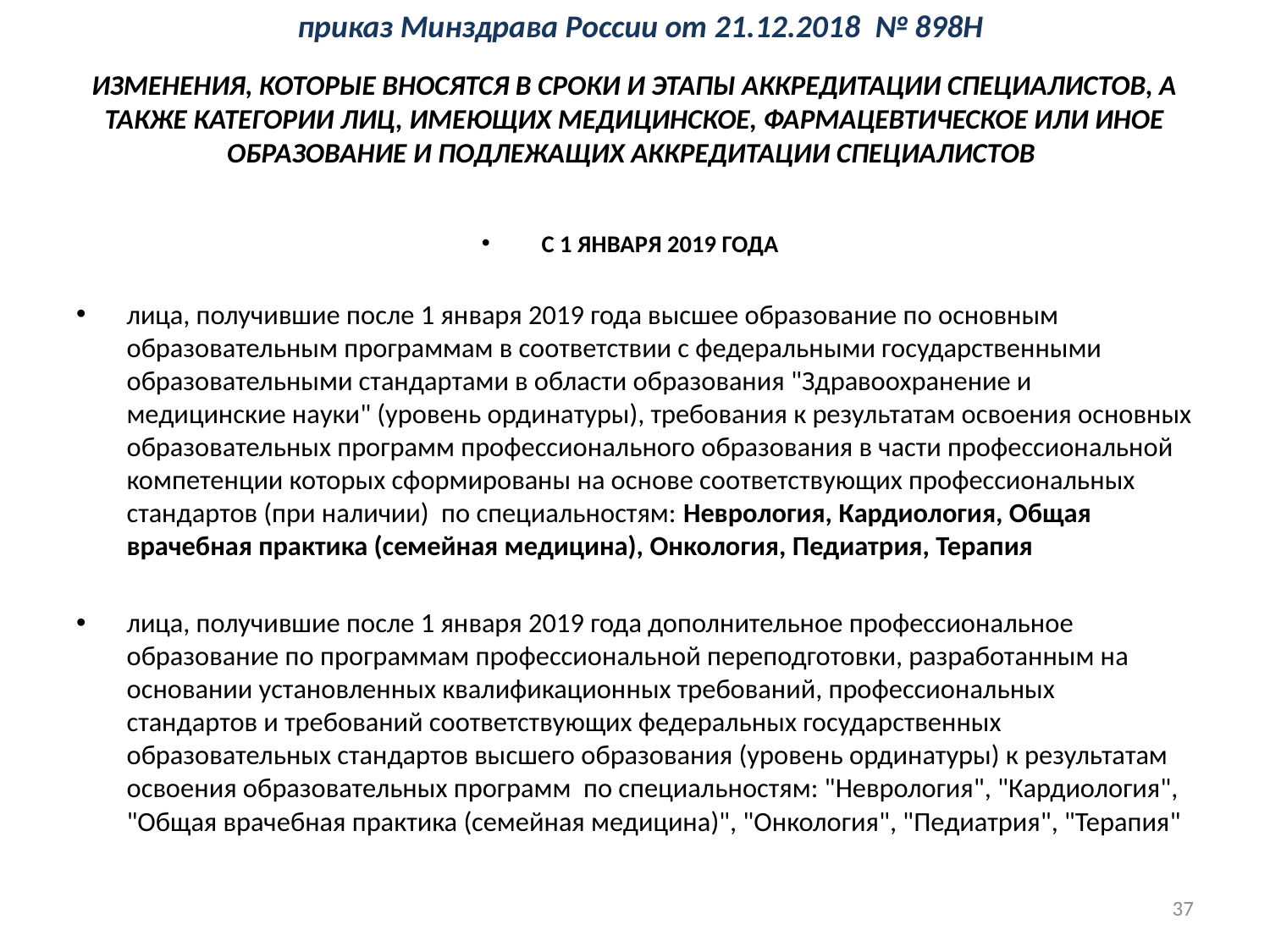

приказ Минздрава России от 21.12.2018  № 898Н
# ИЗМЕНЕНИЯ, КОТОРЫЕ ВНОСЯТСЯ В СРОКИ И ЭТАПЫ АККРЕДИТАЦИИ СПЕЦИАЛИСТОВ, А ТАКЖЕ КАТЕГОРИИ ЛИЦ, ИМЕЮЩИХ МЕДИЦИНСКОЕ, ФАРМАЦЕВТИЧЕСКОЕ ИЛИ ИНОЕ ОБРАЗОВАНИЕ И ПОДЛЕЖАЩИХ АККРЕДИТАЦИИ СПЕЦИАЛИСТОВ
С 1 ЯНВАРЯ 2019 ГОДА

лица, получившие после 1 января 2019 года высшее образование по основным образовательным программам в соответствии с федеральными государственными образовательными стандартами в области образования "Здравоохранение и медицинские науки" (уровень ординатуры), требования к результатам освоения основных образовательных программ профессионального образования в части профессиональной компетенции которых сформированы на основе соответствующих профессиональных стандартов (при наличии)  по специальностям: Неврология, Кардиология, Общая врачебная практика (семейная медицина), Онкология, Педиатрия, Терапия

лица, получившие после 1 января 2019 года дополнительное профессиональное образование по программам профессиональной переподготовки, разработанным на основании установленных квалификационных требований, профессиональных стандартов и требований соответствующих федеральных государственных образовательных стандартов высшего образования (уровень ординатуры) к результатам освоения образовательных программ  по специальностям: "Неврология", "Кардиология", "Общая врачебная практика (семейная медицина)", "Онкология", "Педиатрия", "Терапия"

37